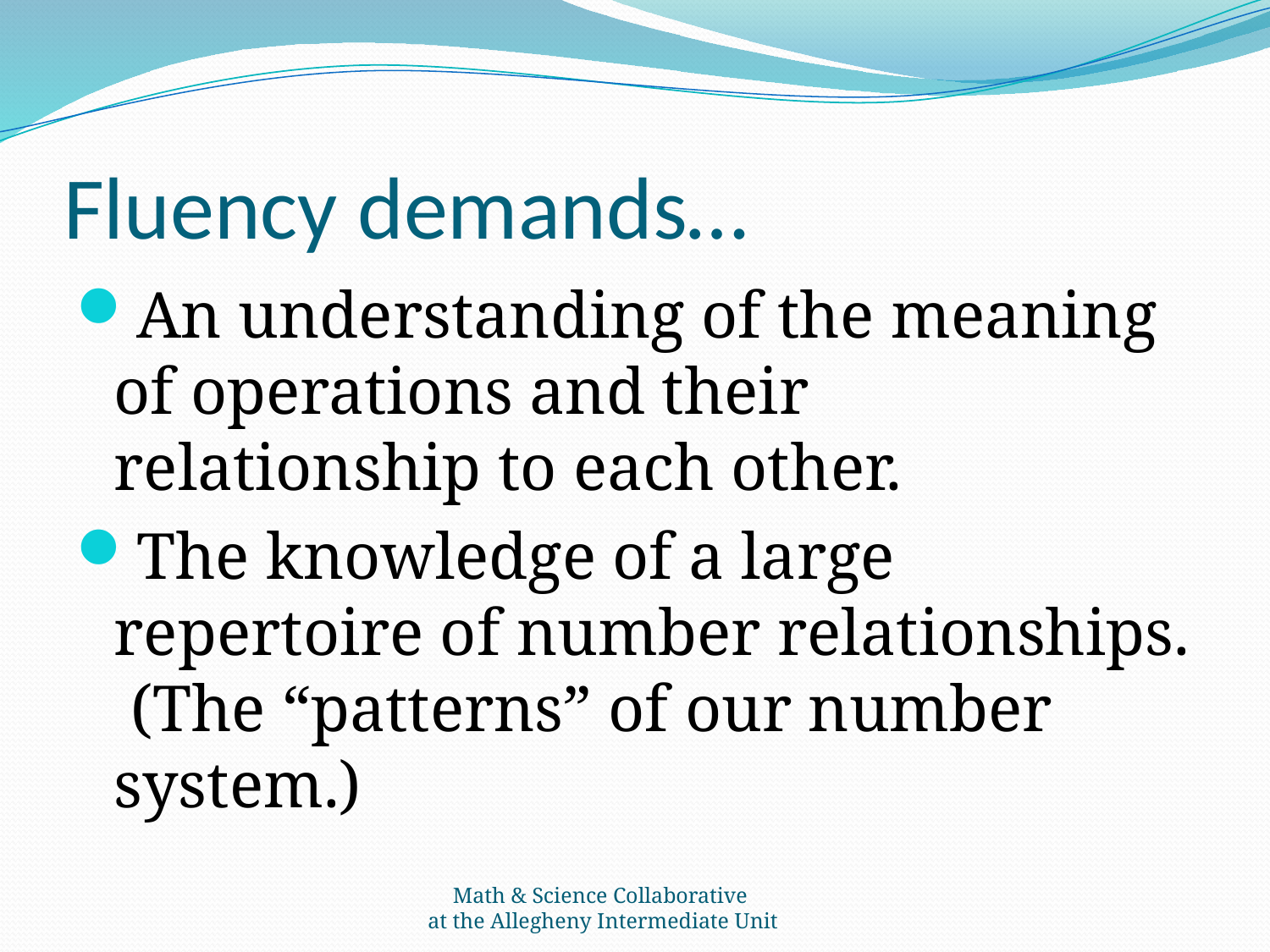

# Fluency demands…
An understanding of the meaning of operations and their relationship to each other.
The knowledge of a large repertoire of number relationships.  (The “patterns” of our number system.)
Math & Science Collaborative
at the Allegheny Intermediate Unit